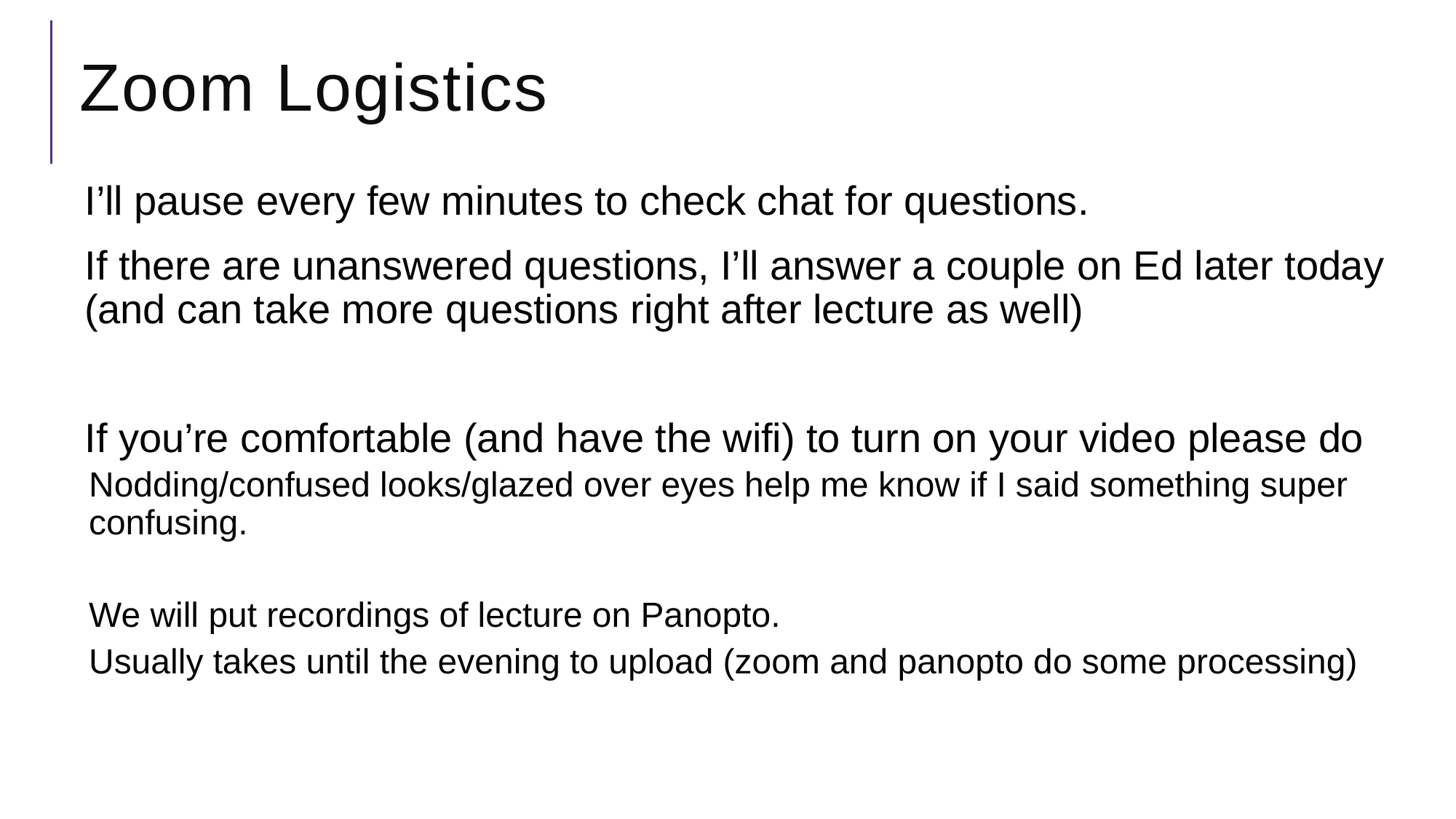

# Zoom Logistics
I’ll pause every few minutes to check chat for questions.
If there are unanswered questions, I’ll answer a couple on Ed later today (and can take more questions right after lecture as well)

If you’re comfortable (and have the wifi) to turn on your video please do
Nodding/confused looks/glazed over eyes help me know if I said something super confusing.

We will put recordings of lecture on Panopto.
Usually takes until the evening to upload (zoom and panopto do some processing)